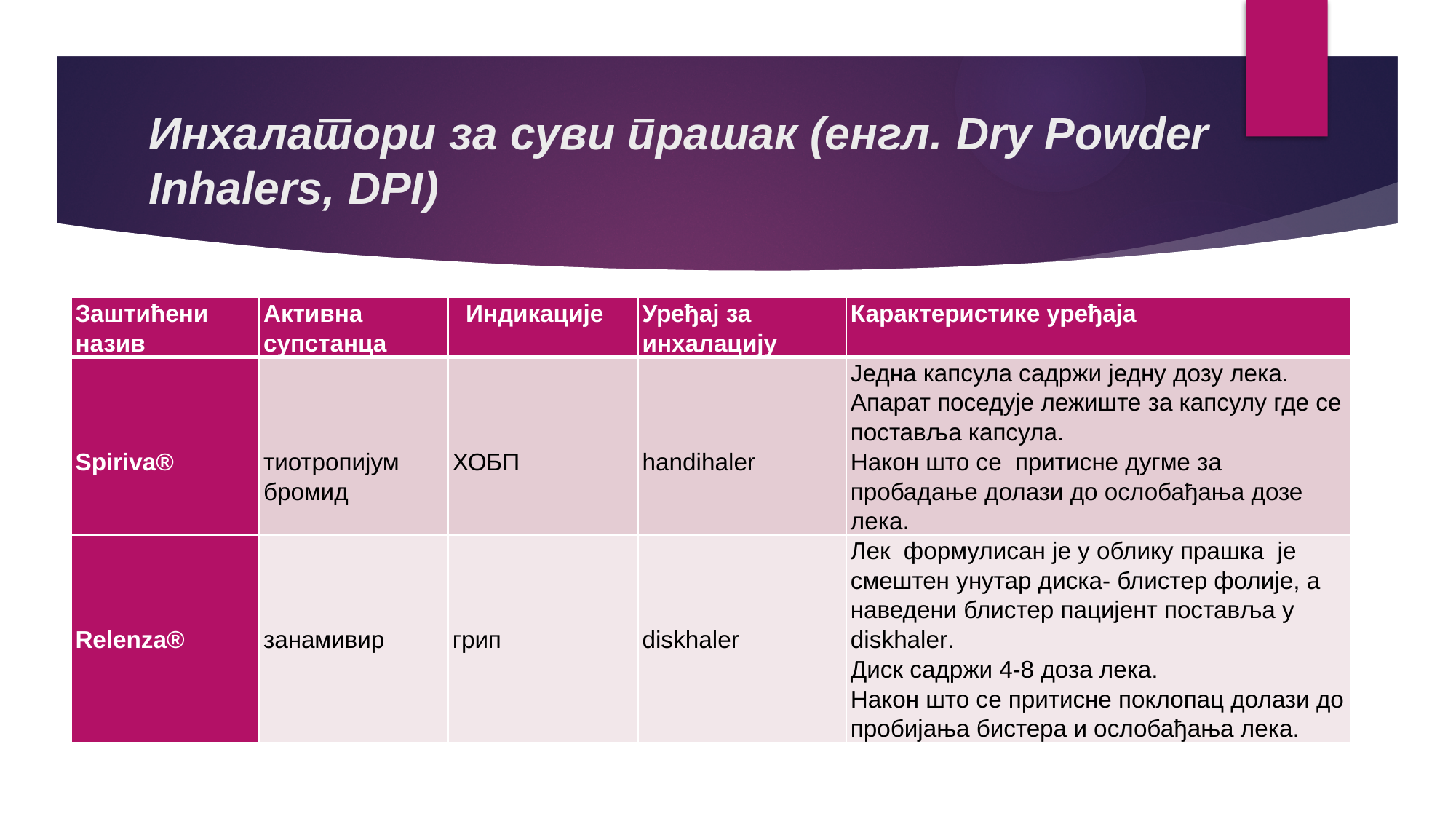

# Инхалатори за суви прашак (енгл. Dry Powder Inhalers, DPI)

| Заштићени назив | Активна супстанца | Индикације | Уређај за инхалацију | Карактеристике уређаја |
| --- | --- | --- | --- | --- |
| Spiriva® | тиотропијум бромид | ХОБП | handihaler | Једна капсула садржи једну дозу лека. Апарат поседује лежиште за капсулу где се поставља капсула. Након што се притисне дугме за пробадање долази до ослобађања дозе лека. |
| Relenza® | занамивир | грип | diskhaler | Лек формулисан је у облику прашка је смештен унутар диска- блистер фолије, а наведени блистер пацијент поставља у diskhaler. Диск садржи 4-8 доза лека. Након што се притисне поклопац долази до пробијања бистера и ослобађања лека. |